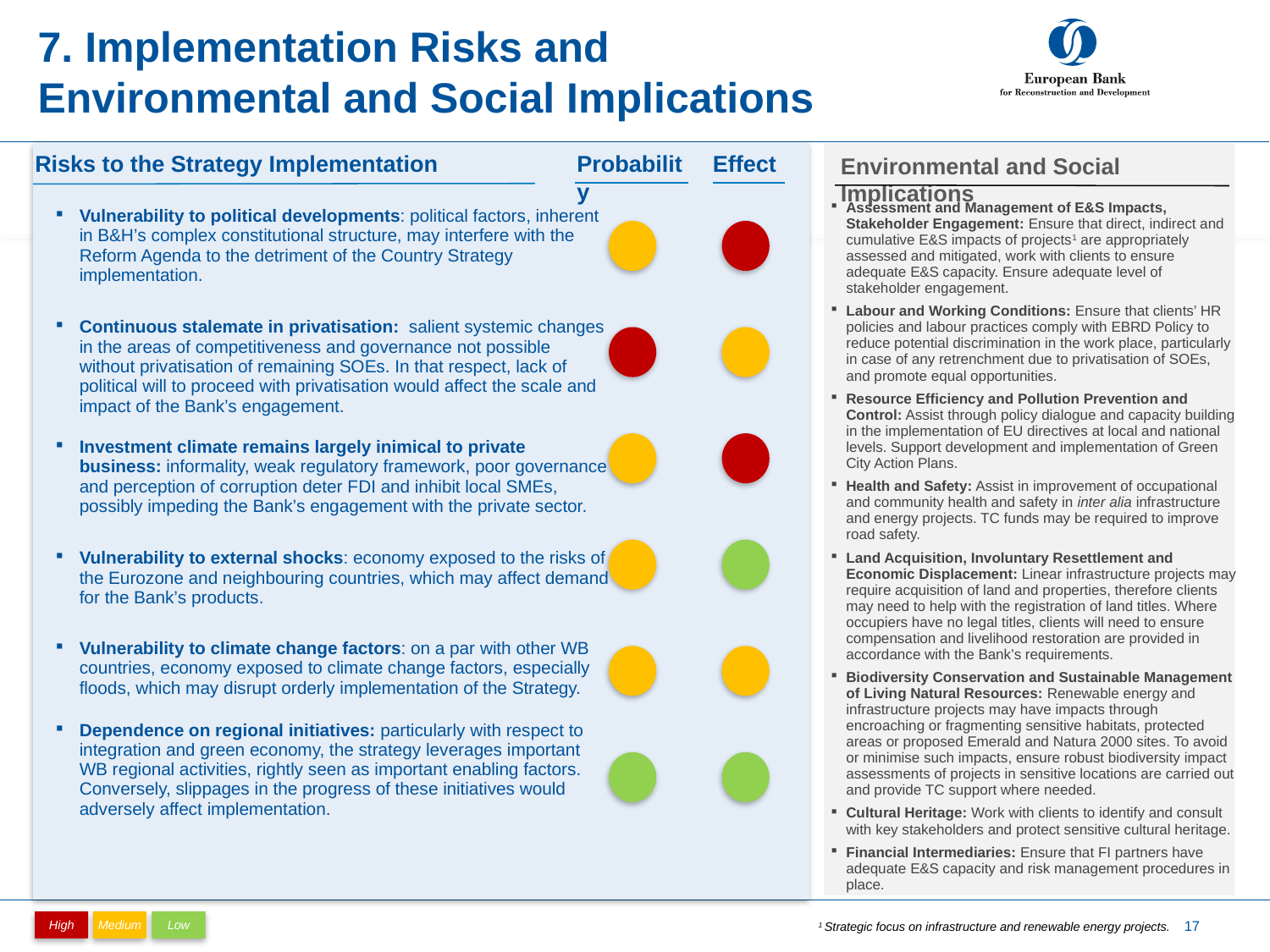

# 7. Implementation Risks and Environmental and Social Implications

Risks to the Strategy Implementation
Probability
Effect

Environmental and Social Implications
| Vulnerability to political developments: political factors, inherent in B&H’s complex constitutional structure, may interfere with the Reform Agenda to the detriment of the Country Strategy implementation. |  |  |
| --- | --- | --- |
| Continuous stalemate in privatisation: salient systemic changes in the areas of competitiveness and governance not possible without privatisation of remaining SOEs. In that respect, lack of political will to proceed with privatisation would affect the scale and impact of the Bank’s engagement. |  |  |
| Investment climate remains largely inimical to private business: informality, weak regulatory framework, poor governance and perception of corruption deter FDI and inhibit local SMEs, possibly impeding the Bank’s engagement with the private sector. |  |  |
| Vulnerability to external shocks: economy exposed to the risks of the Eurozone and neighbouring countries, which may affect demand for the Bank’s products. |  |  |
| Vulnerability to climate change factors: on a par with other WB countries, economy exposed to climate change factors, especially floods, which may disrupt orderly implementation of the Strategy. |  |  |
| Dependence on regional initiatives: particularly with respect to integration and green economy, the strategy leverages important WB regional activities, rightly seen as important enabling factors. Conversely, slippages in the progress of these initiatives would adversely affect implementation. |  |  |
| Assessment and Management of E&S Impacts, Stakeholder Engagement: Ensure that direct, indirect and cumulative E&S impacts of projects1 are appropriately assessed and mitigated, work with clients to ensure adequate E&S capacity. Ensure adequate level of stakeholder engagement. Labour and Working Conditions: Ensure that clients’ HR policies and labour practices comply with EBRD Policy to reduce potential discrimination in the work place, particularly in case of any retrenchment due to privatisation of SOEs, and promote equal opportunities. Resource Efficiency and Pollution Prevention and Control: Assist through policy dialogue and capacity building in the implementation of EU directives at local and national levels. Support development and implementation of Green City Action Plans. Health and Safety: Assist in improvement of occupational and community health and safety in inter alia infrastructure and energy projects. TC funds may be required to improve road safety. Land Acquisition, Involuntary Resettlement and Economic Displacement: Linear infrastructure projects may require acquisition of land and properties, therefore clients may need to help with the registration of land titles. Where occupiers have no legal titles, clients will need to ensure compensation and livelihood restoration are provided in accordance with the Bank’s requirements. Biodiversity Conservation and Sustainable Management of Living Natural Resources: Renewable energy and infrastructure projects may have impacts through encroaching or fragmenting sensitive habitats, protected areas or proposed Emerald and Natura 2000 sites. To avoid or minimise such impacts, ensure robust biodiversity impact assessments of projects in sensitive locations are carried out and provide TC support where needed. Cultural Heritage: Work with clients to identify and consult with key stakeholders and protect sensitive cultural heritage. Financial Intermediaries: Ensure that FI partners have adequate E&S capacity and risk management procedures in place. |
| --- |

17

High
Medium
Low
1 Strategic focus on infrastructure and renewable energy projects.